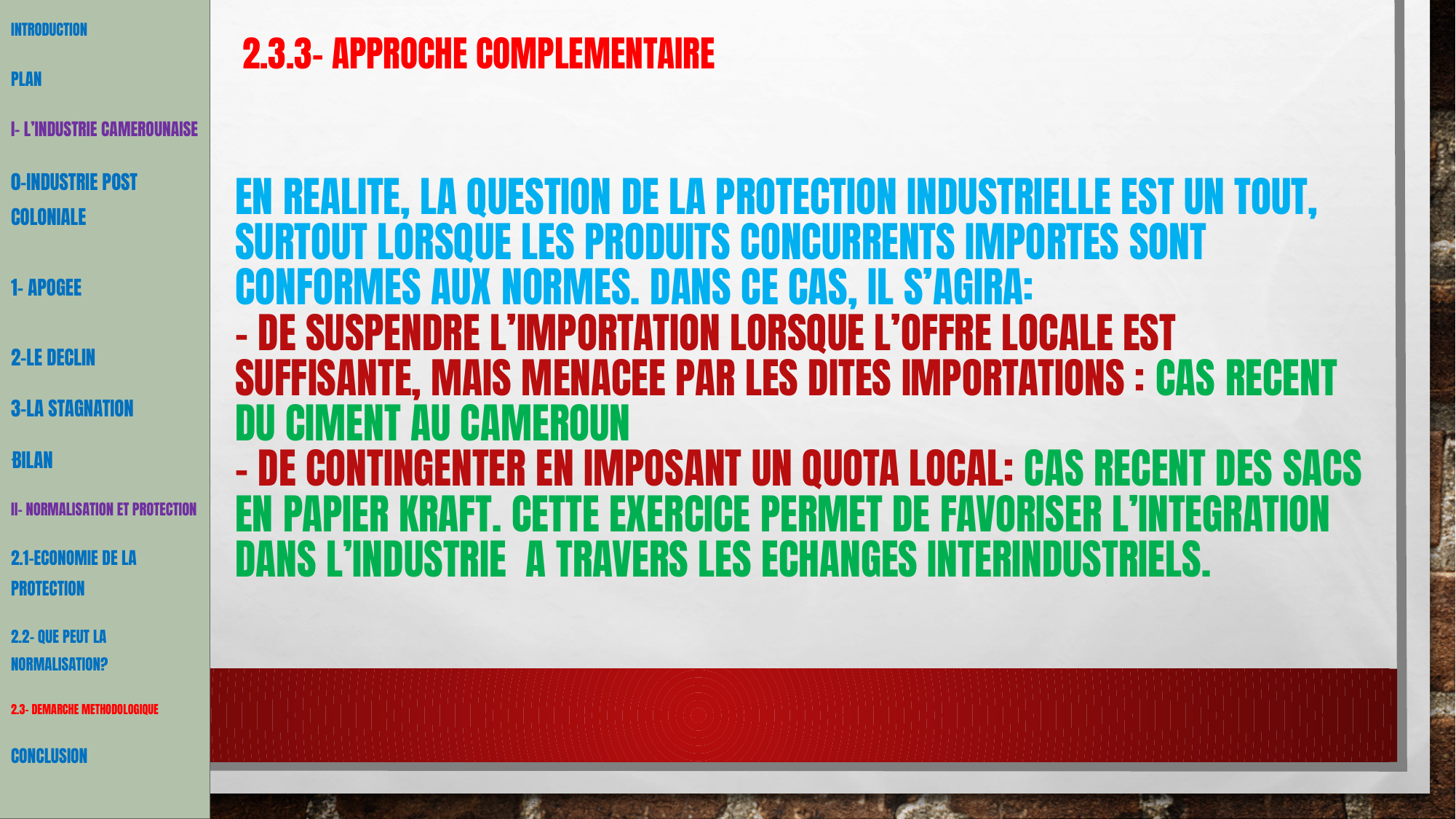

INTRODUCTION

PLAN

I- L’INDUSTRIE CAMEROUNAISE

0-Industrie post
colonialE

1- Apogee

2-Le declin
3-La Stagnation
BILAN

iI- NORMALISATION ET PROTECTION

2.1-economie de la protection

2.2- QUE PEUT LA
NORMALISATION?

2.3- DEMARCHE METHODOLOGIQUE

CONCLUSION

2.3.3- APPROCHE COMPLEMENTAIRE
# EN REALITE, LA QUESTION DE LA PROTECTION INDUSTRIELLE EST UN TOUT, surtout lorsque les produits concurrents importes sont conformes aux normes. DANS CE CAS, il s’agira: - de suspendre l’importation lorsque l’offre locale est suffisante, mais menacee par les dites importations : cas recent du ciment au cameroun - de contingenter en imposant un quota local: cas recent des sacs en papier kraft. Cette exercice permet de favoriser l’INTEGRATION DANS L’industrie  A TRAVERS LES ECHANGES INTERINDUSTRIELS.